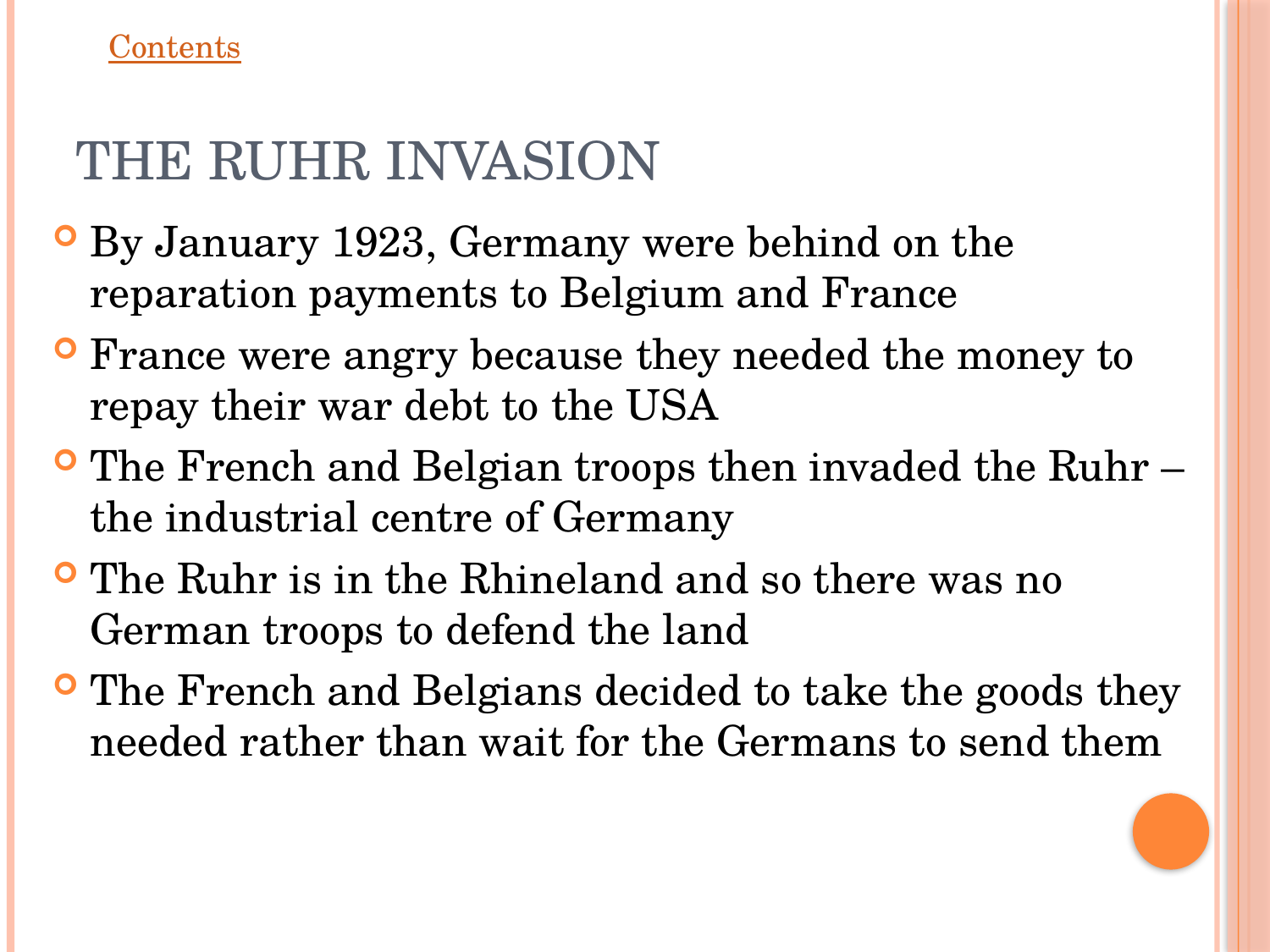

# The Ruhr Invasion
By January 1923, Germany were behind on the reparation payments to Belgium and France
France were angry because they needed the money to repay their war debt to the USA
The French and Belgian troops then invaded the Ruhr – the industrial centre of Germany
The Ruhr is in the Rhineland and so there was no German troops to defend the land
The French and Belgians decided to take the goods they needed rather than wait for the Germans to send them